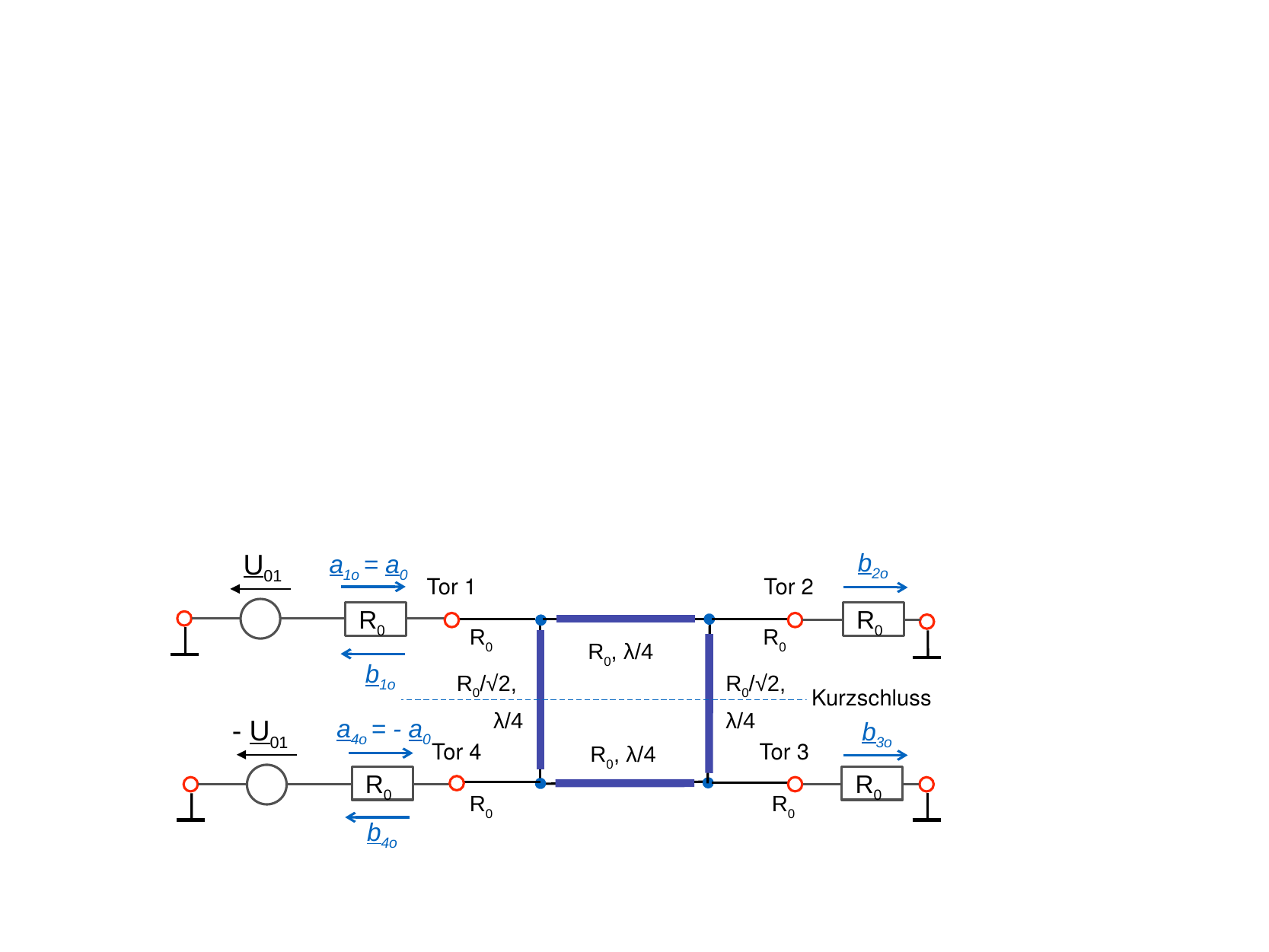

U01
b2o
a1o = a0
Tor 1
Tor 2

R0

R0

R0
R0

R0, λ/4

b1o

R0/√2,
λ/4
R0/√2,
λ/4
Kurzschluss

- U01
a4o = - a0
b3o
Tor 4
Tor 3
R0, λ/4

R0

R0

R0
R0

b4o